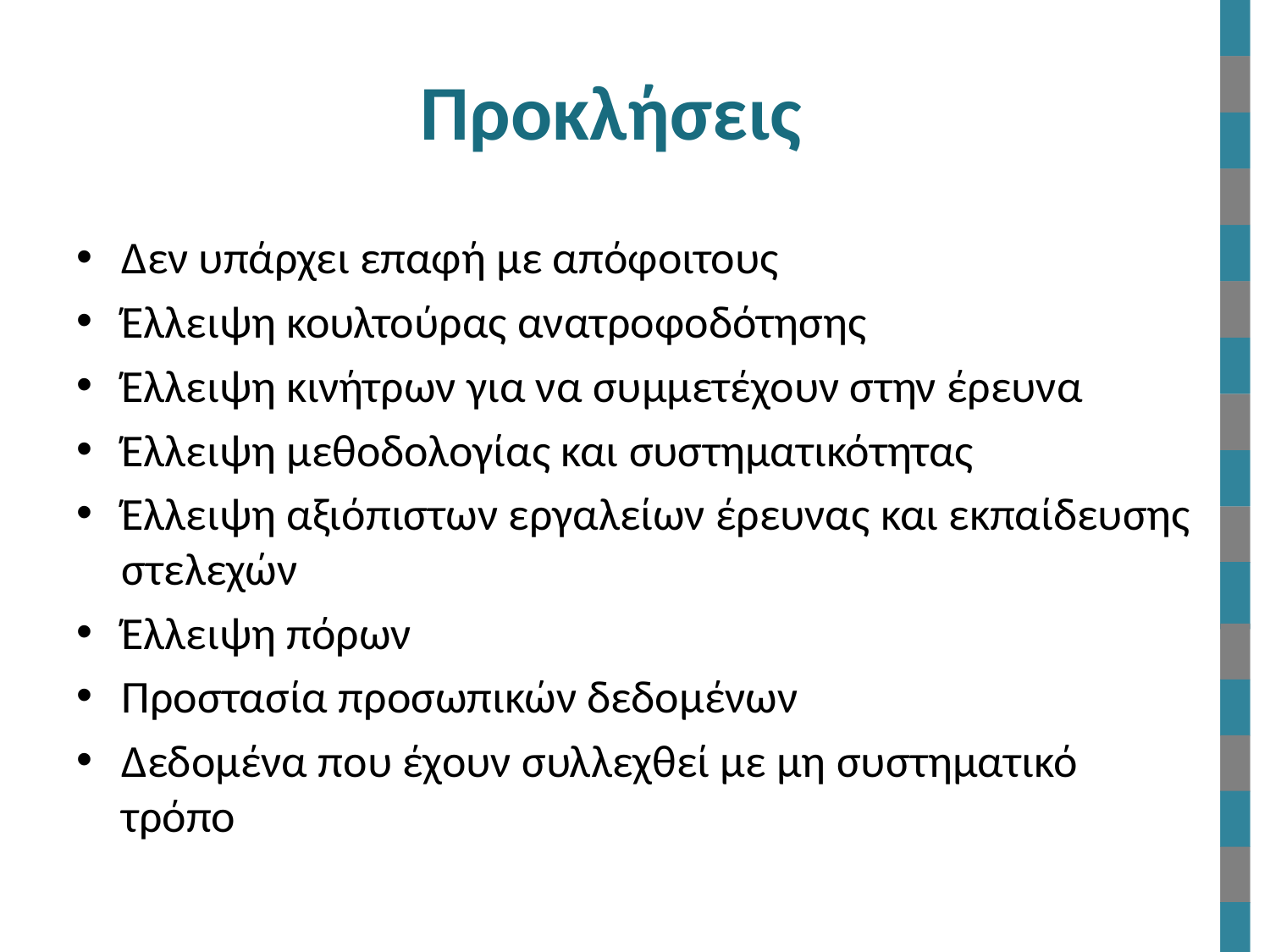

# Προκλήσεις
Δεν υπάρχει επαφή με απόφοιτους
Έλλειψη κουλτούρας ανατροφοδότησης
Έλλειψη κινήτρων για να συμμετέχουν στην έρευνα
Έλλειψη μεθοδολογίας και συστηματικότητας
Έλλειψη αξιόπιστων εργαλείων έρευνας και εκπαίδευσης στελεχών
Έλλειψη πόρων
Προστασία προσωπικών δεδομένων
Δεδομένα που έχουν συλλεχθεί με μη συστηματικό τρόπο